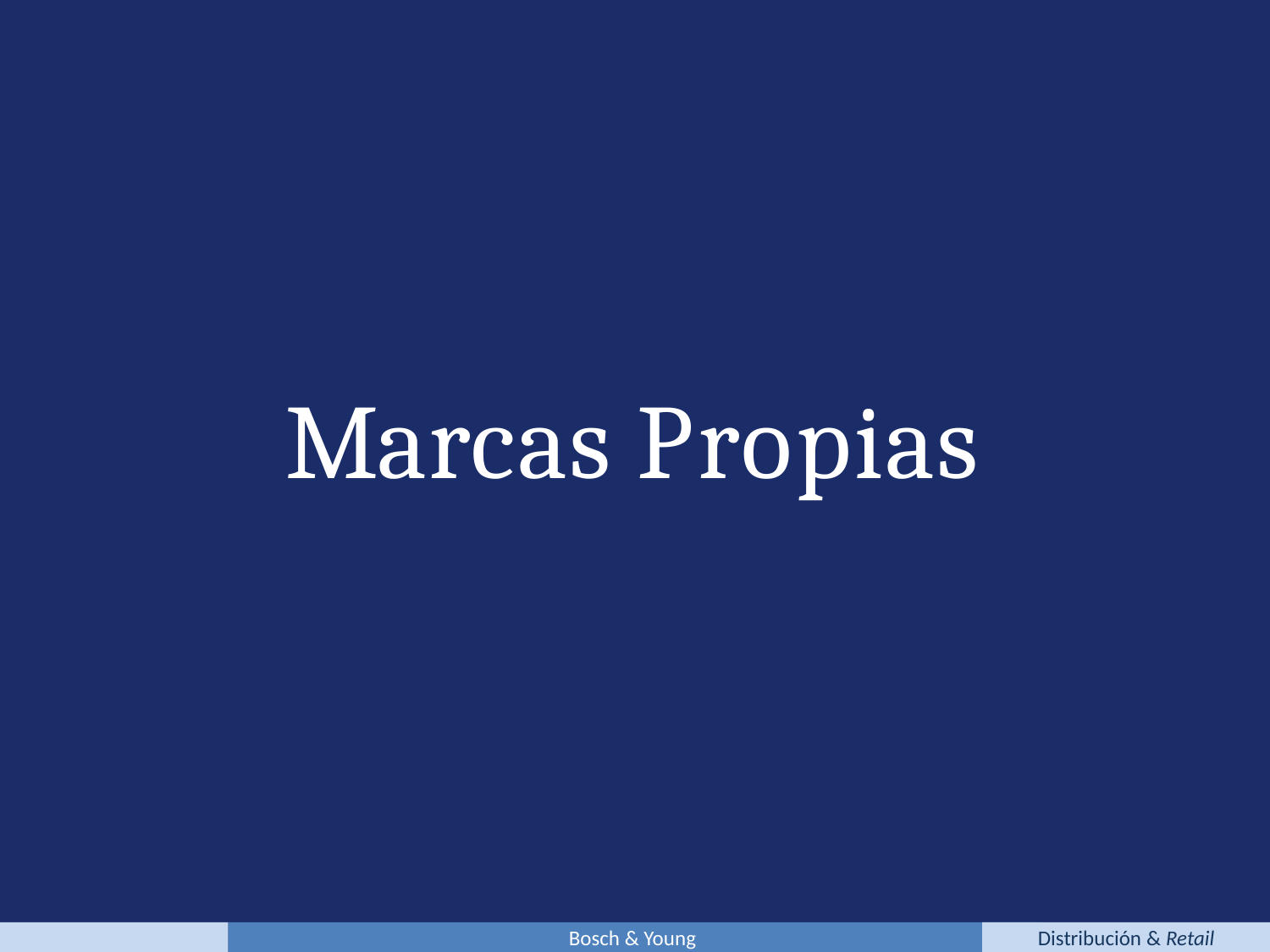

Marcas Propias

Bosch & Young
Distribución & Retail